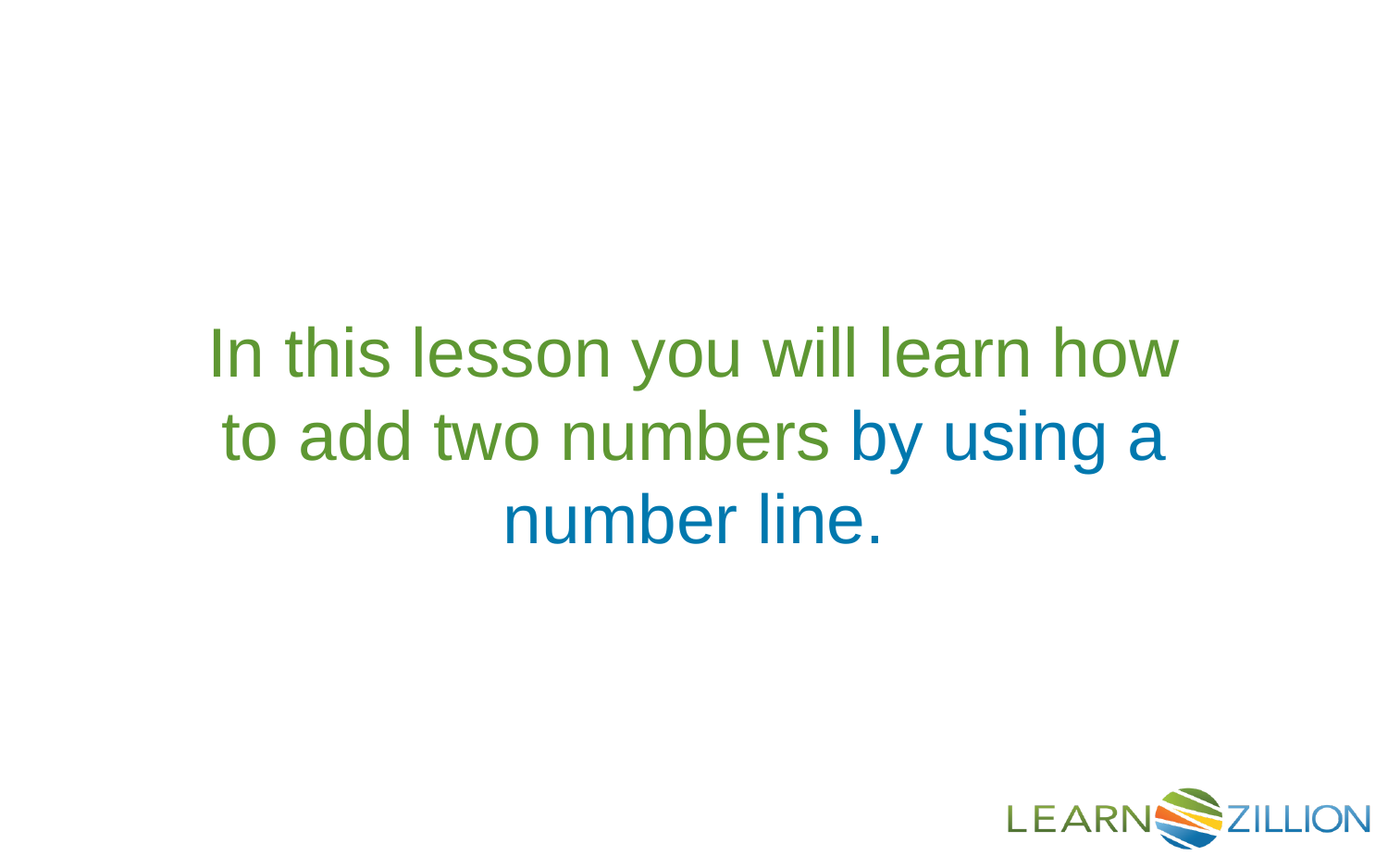

In this lesson you will learn how to add two numbers by using a number line.